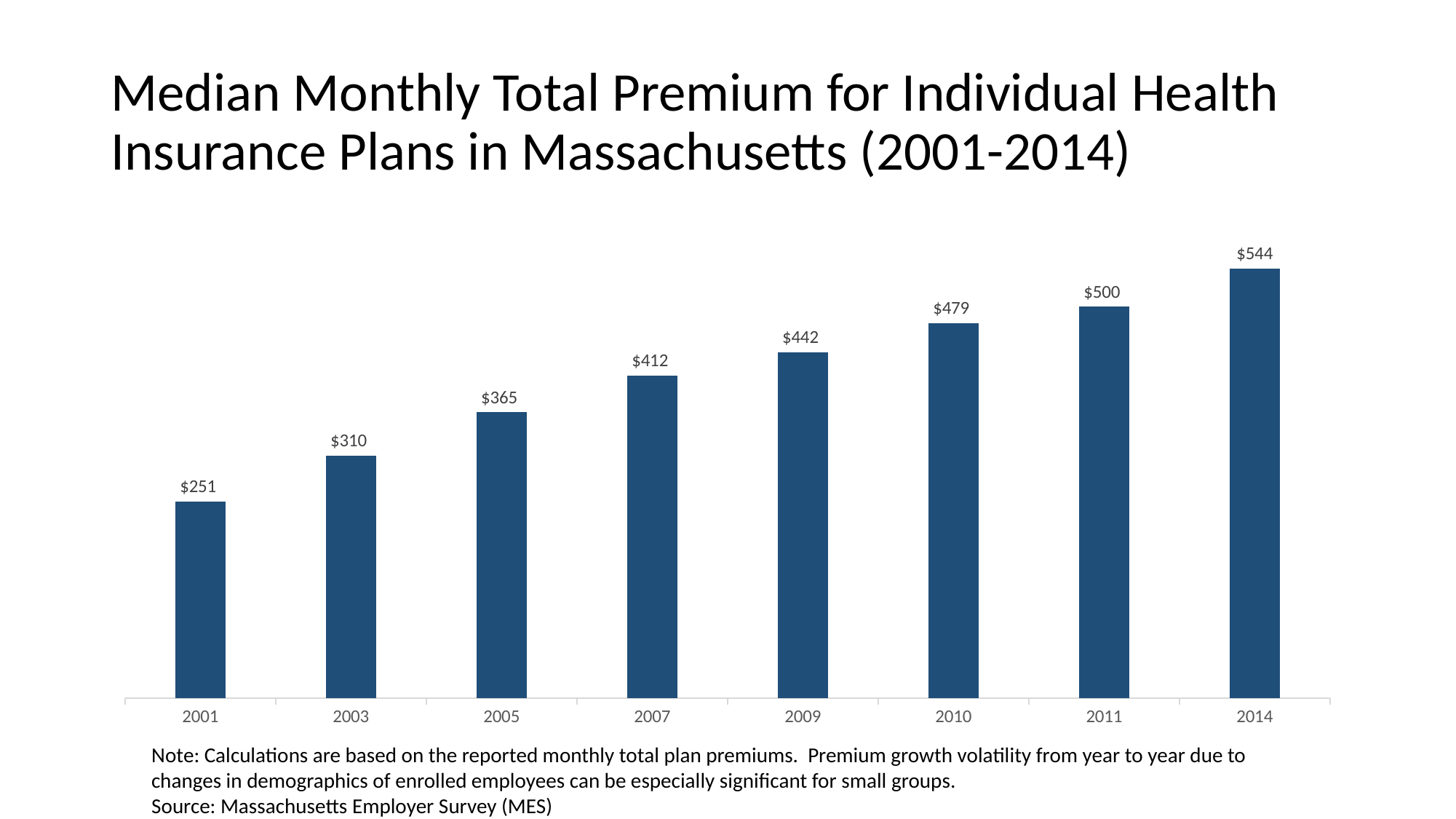

# Median Monthly Total Premium for Individual Health Insurance Plans in Massachusetts (2001-2014)

### Chart

| Category | Column2 |
|---|---|
| 2001 | 251.0 |
| 2003 | 310.0 |
| 2005 | 365.0 |
| 2007 | 412.0 |
| 2009 | 442.0 |
| 2010 | 479.0 |
| 2011 | 500.0 |
| 2014 | 549.0 |
Note: Calculations are based on the reported monthly total plan premiums.  Premium growth volatility from year to year due to changes in demographics of enrolled employees can be especially significant for small groups.
Source: Massachusetts Employer Survey (MES)